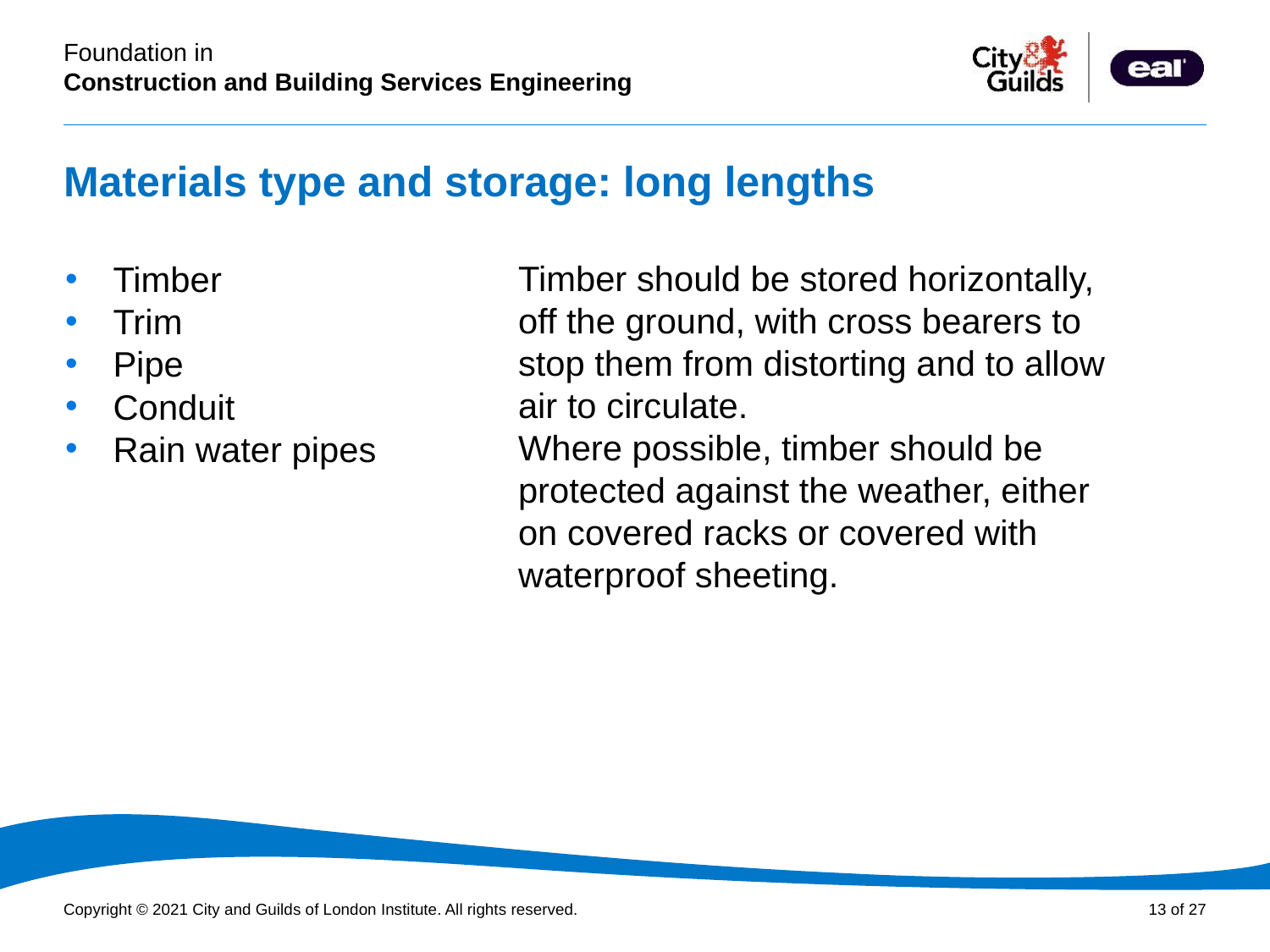

# Materials type and storage: long lengths

PowerPoint presentation
Timber should be stored horizontally, off the ground, with cross bearers to stop them from distorting and to allow air to circulate.
Where possible, timber should be protected against the weather, either on covered racks or covered with waterproof sheeting.
Timber
Trim
Pipe
Conduit
Rain water pipes